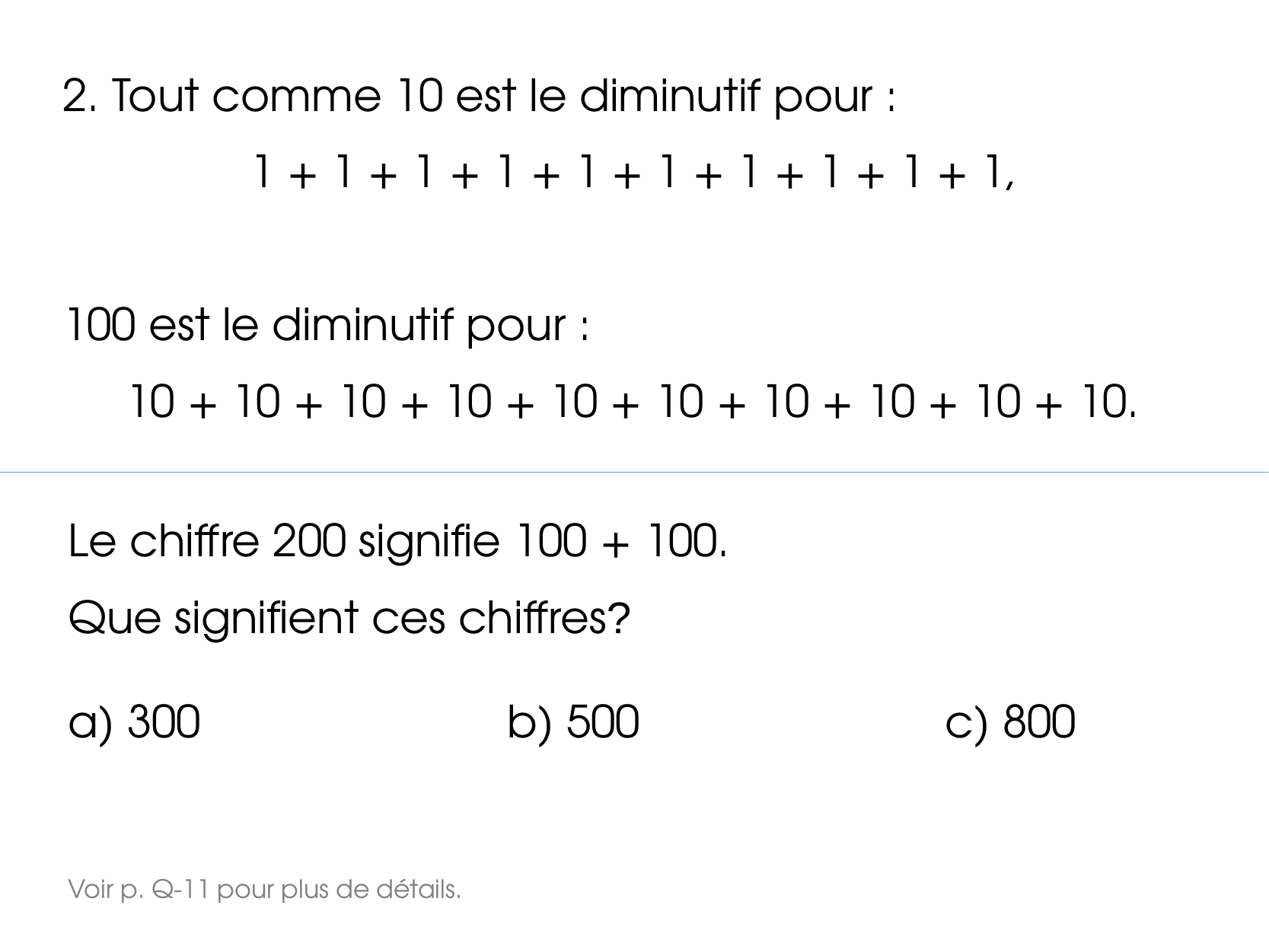

2. Tout comme 10 est le diminutif pour :
1 + 1 + 1 + 1 + 1 + 1 + 1 + 1 + 1 + 1,

100 est le diminutif pour :
10 + 10 + 10 + 10 + 10 + 10 + 10 + 10 + 10 + 10.
Le chiffre 200 signifie 100 + 100.
Que signifient ces chiffres?
a) 300
b) 500
c) 800
Voir p. Q-11 pour plus de détails.